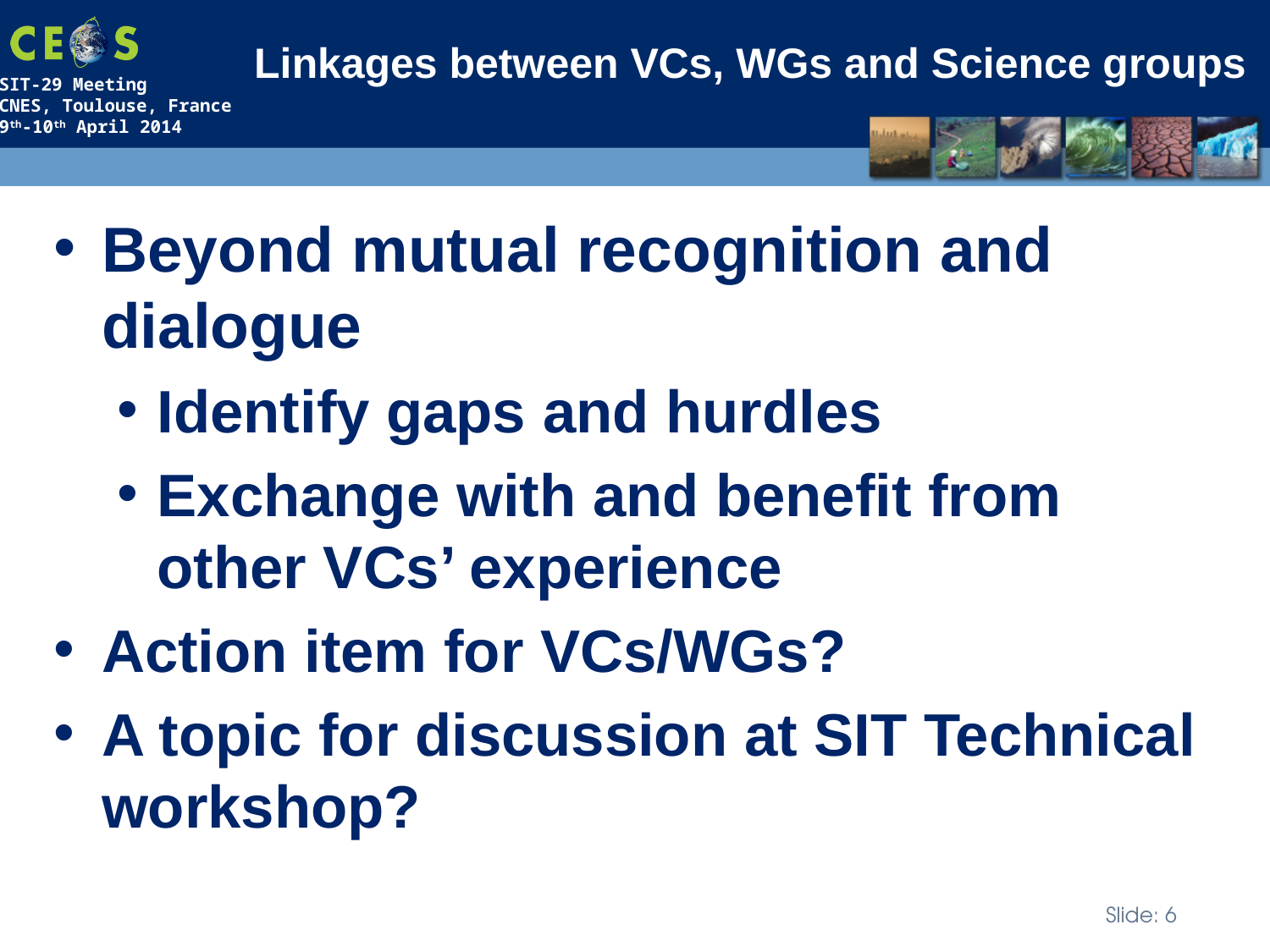

# Linkages between VCs, WGs and Science groups
Beyond mutual recognition and dialogue
Identify gaps and hurdles
Exchange with and benefit from other VCs’ experience
Action item for VCs/WGs?
A topic for discussion at SIT Technical workshop?